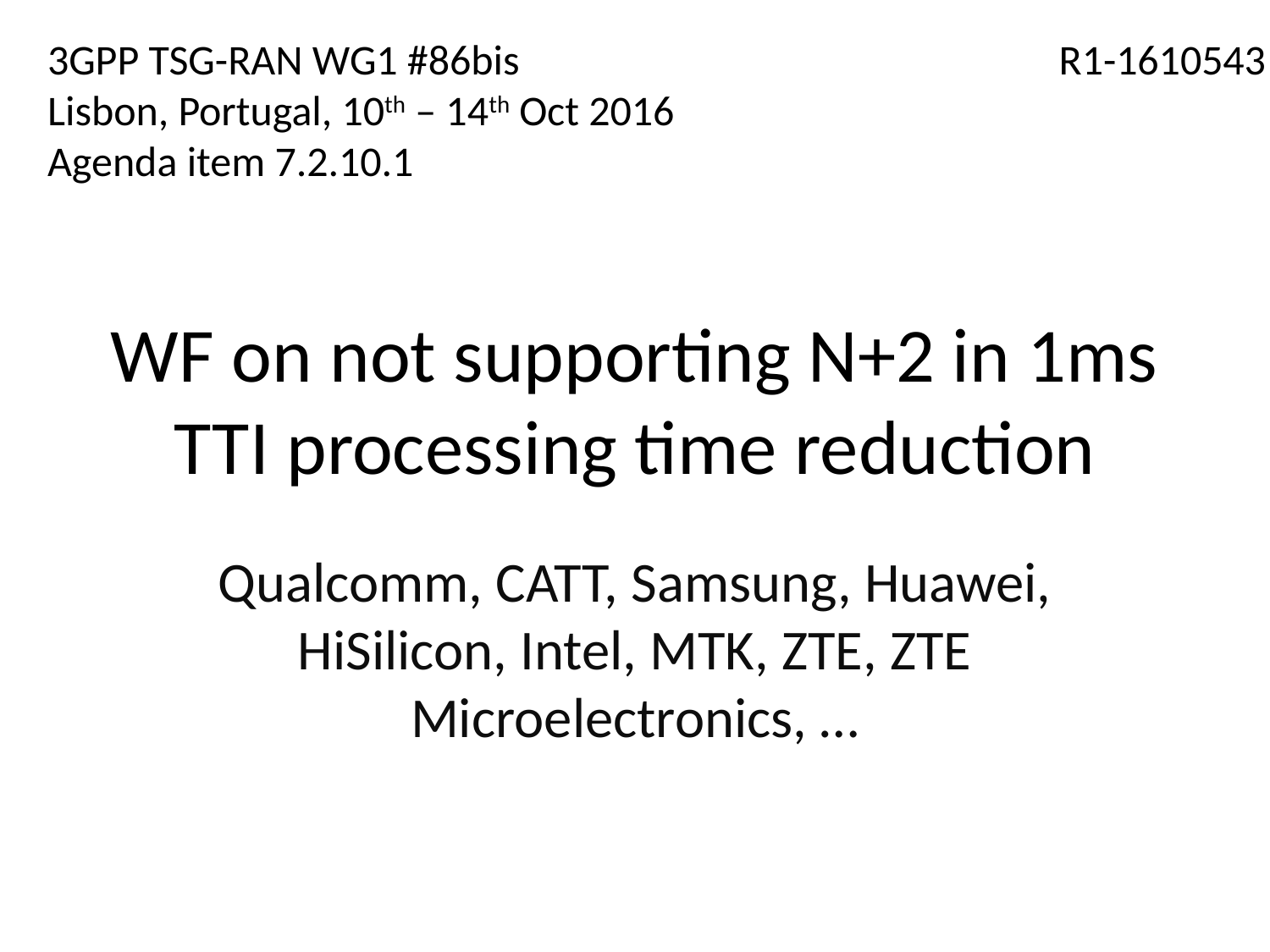

3GPP TSG-RAN WG1 #86bis
Lisbon, Portugal, 10th – 14th Oct 2016
Agenda item 7.2.10.1
R1-1610543
# WF on not supporting N+2 in 1ms TTI processing time reduction
Qualcomm, CATT, Samsung, Huawei, HiSilicon, Intel, MTK, ZTE, ZTE Microelectronics, …